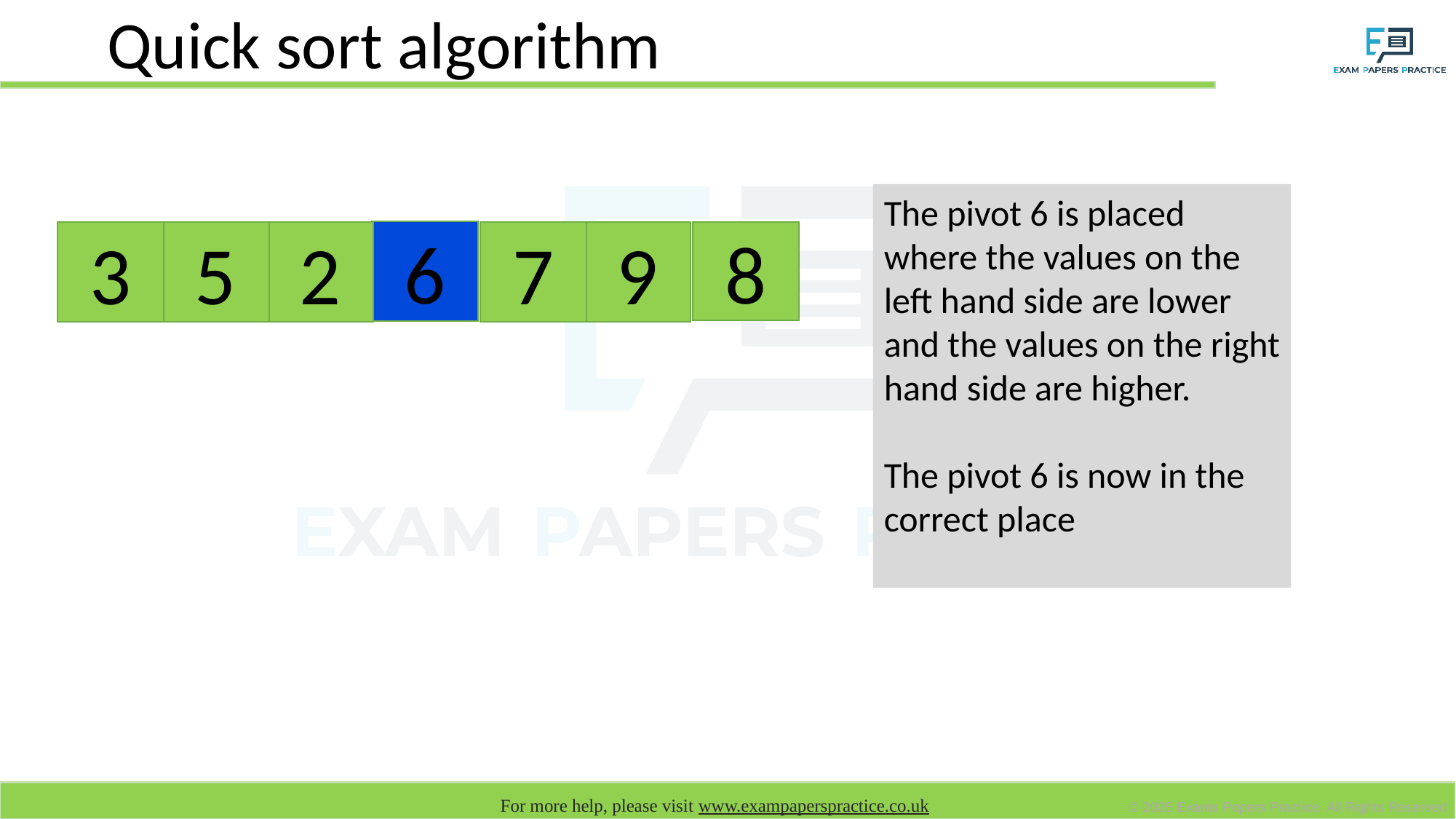

# Quick sort algorithm
The pivot 6 is placed where the values on the left hand side are lower and the values on the right hand side are higher.

The pivot 6 is now in the correct place

6
3
8
5
2
7
9